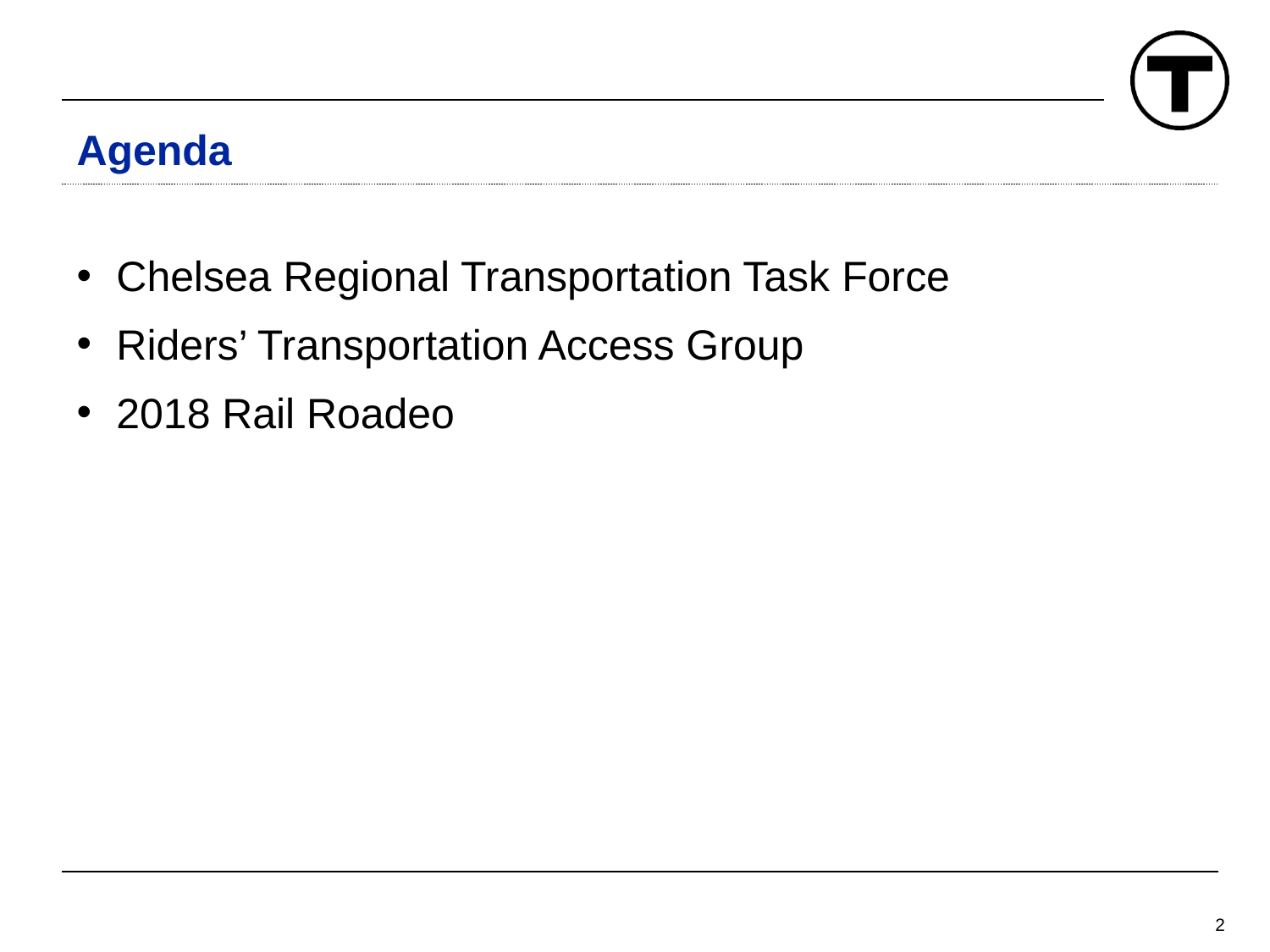

# Agenda
Chelsea Regional Transportation Task Force
Riders’ Transportation Access Group
2018 Rail Roadeo